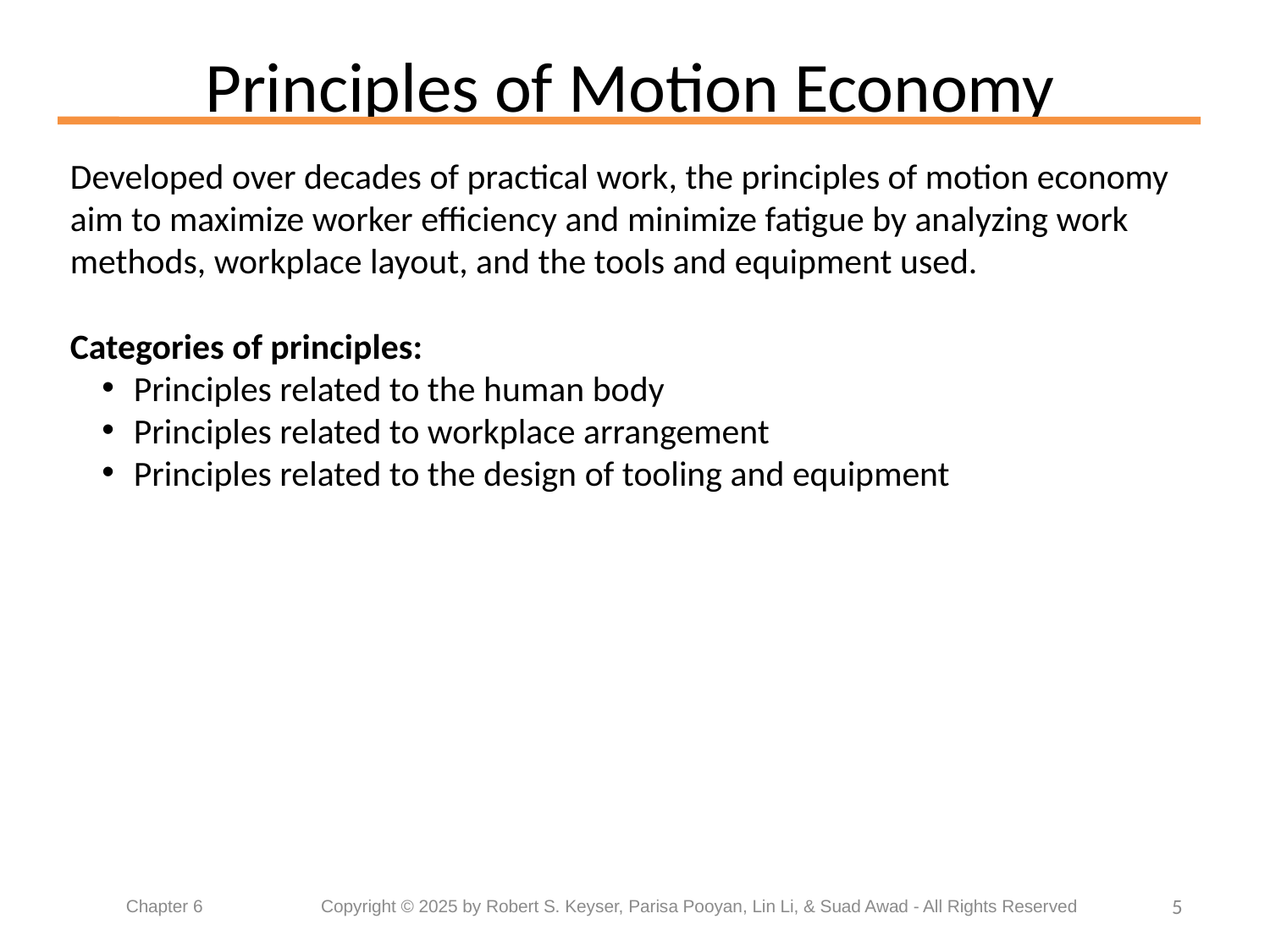

# Principles of Motion Economy

Developed over decades of practical work, the principles of motion economy aim to maximize worker efficiency and minimize fatigue by analyzing work methods, workplace layout, and the tools and equipment used.

Categories of principles:
Principles related to the human body
Principles related to workplace arrangement
Principles related to the design of tooling and equipment
5
Chapter 6	              Copyright © 2025 by Robert S. Keyser, Parisa Pooyan, Lin Li, & Suad Awad - All Rights Reserved